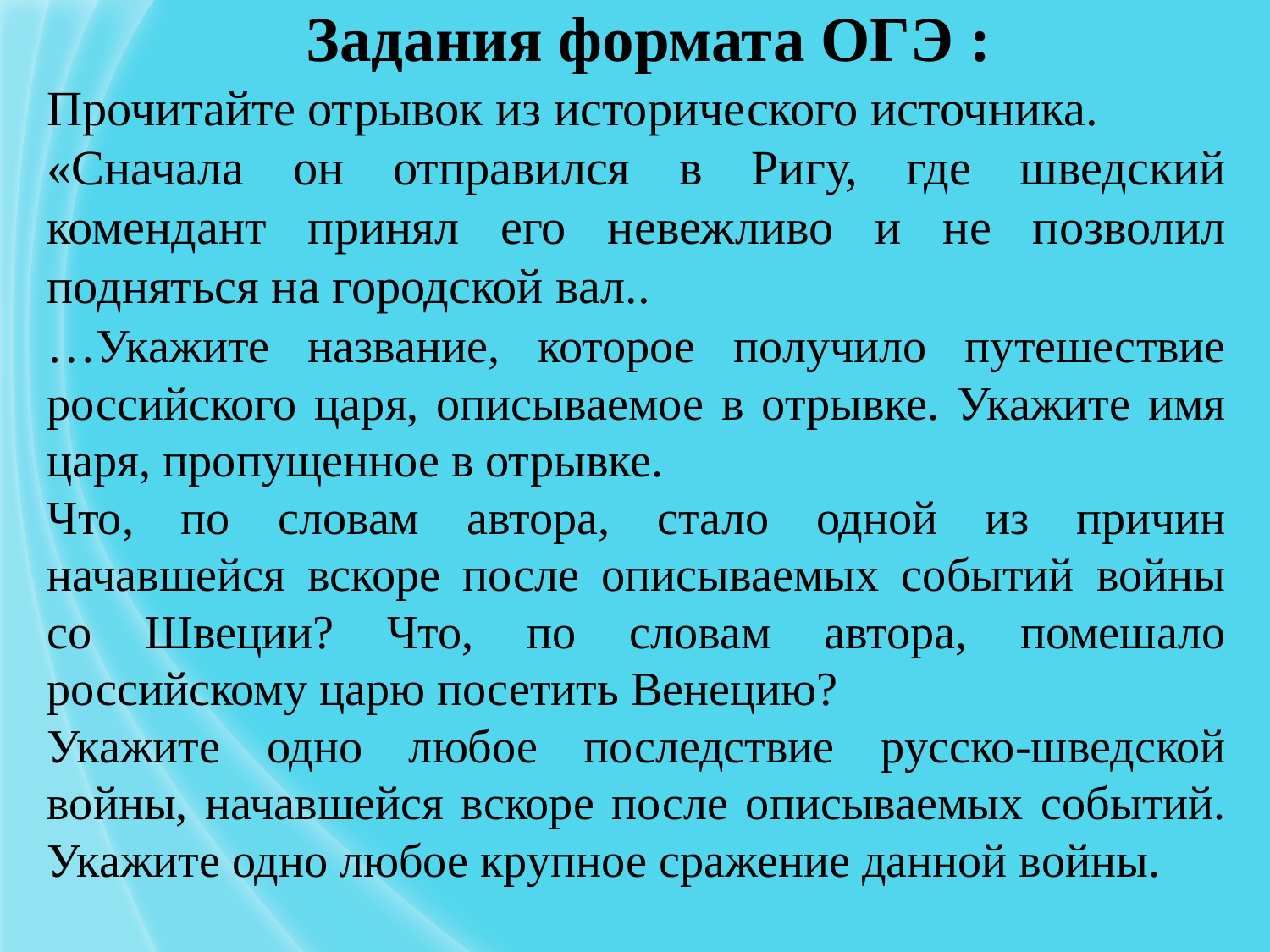

Задания формата ОГЭ :
Прочитайте отрывок из исторического источника.
«Сначала он отправился в Ригу, где шведский комендант принял его невежливо и не позволил подняться на городской вал..
…Укажите название, которое получило путешествие российского царя, описываемое в отрывке. Укажите имя царя, пропущенное в отрывке.
Что, по словам автора, стало одной из причин начавшейся вскоре после описываемых событий войны со Швеции? Что, по словам автора, помешало российскому царю посетить Венецию?
Укажите одно любое последствие русско-шведской войны, начавшейся вскоре после описываемых событий. Укажите одно любое крупное сражение данной войны.